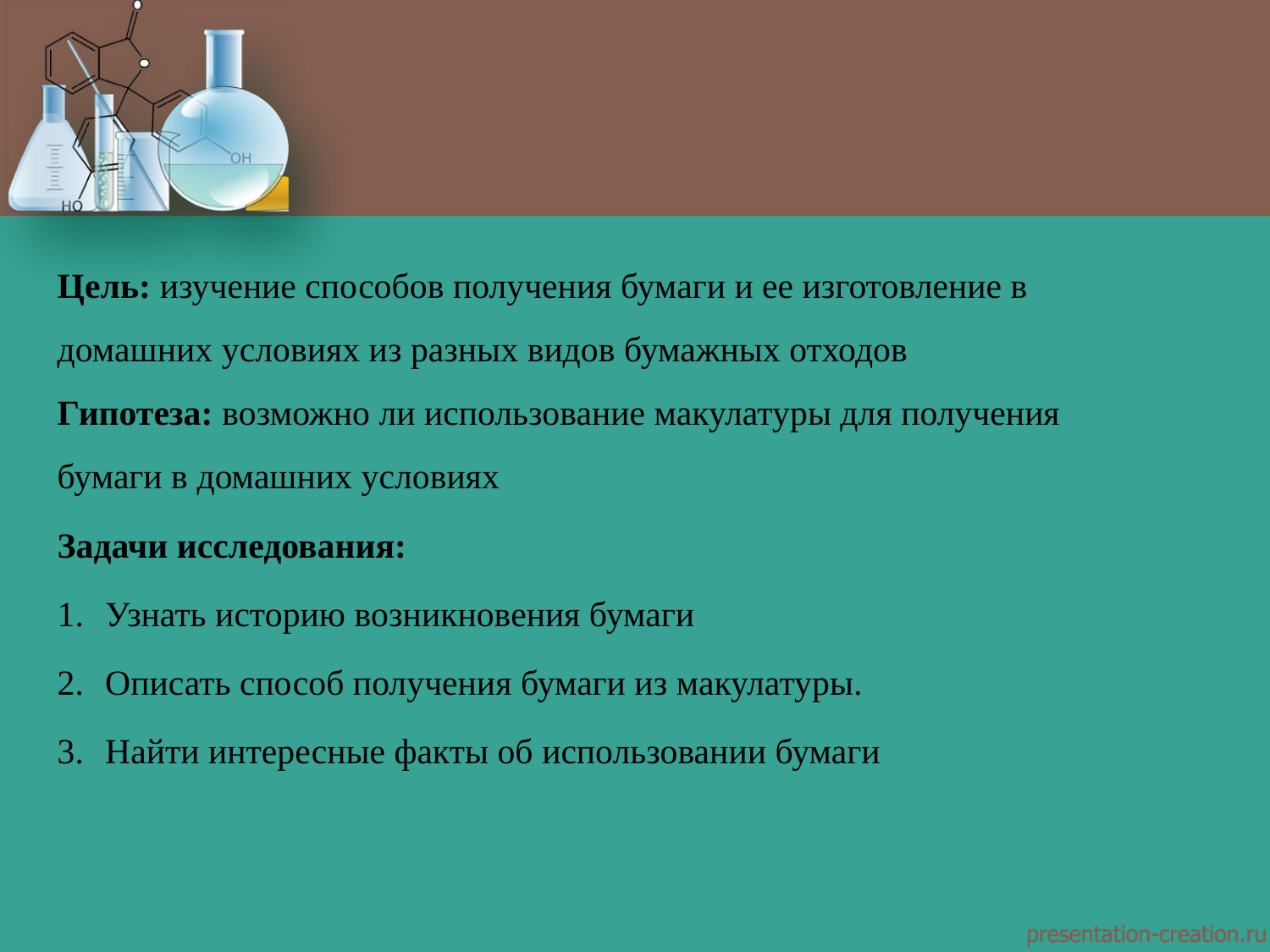

Цель: изучение способов получения бумаги и ее изготовление в домашних условиях из разных видов бумажных отходов
Гипотеза: возможно ли использование макулатуры для получения бумаги в домашних условиях
Задачи исследования:
Узнать историю возникновения бумаги
Описать способ получения бумаги из макулатуры.
Найти интересные факты об использовании бумаги